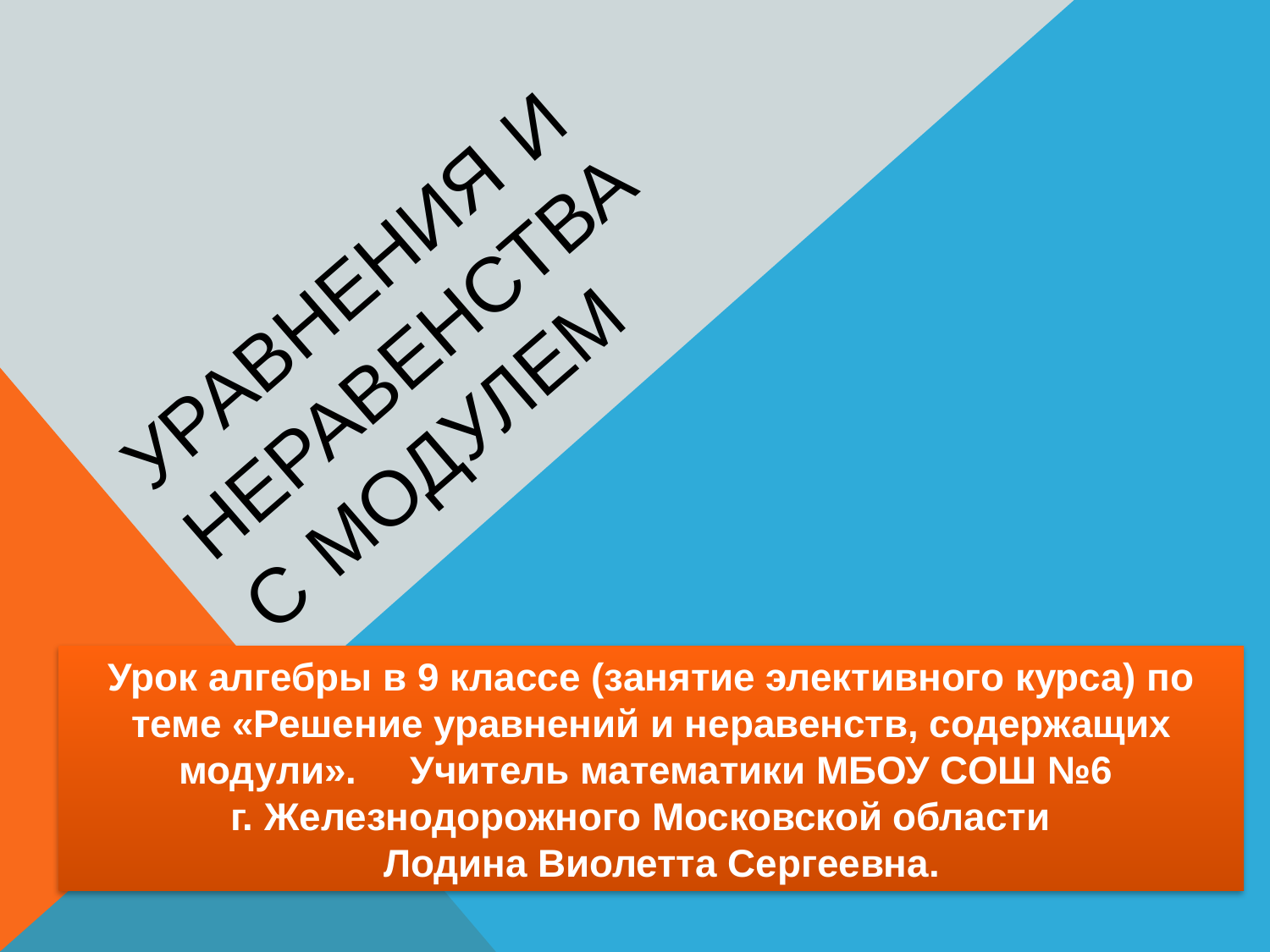

# уравнения и неравенства с модулем
Урок алгебры в 9 классе (занятие элективного курса) по теме «Решение уравнений и неравенств, содержащих модули».     Учитель математики МБОУ СОШ №6  г. Железнодорожного Московской области
  Лодина Виолетта Сергеевна.